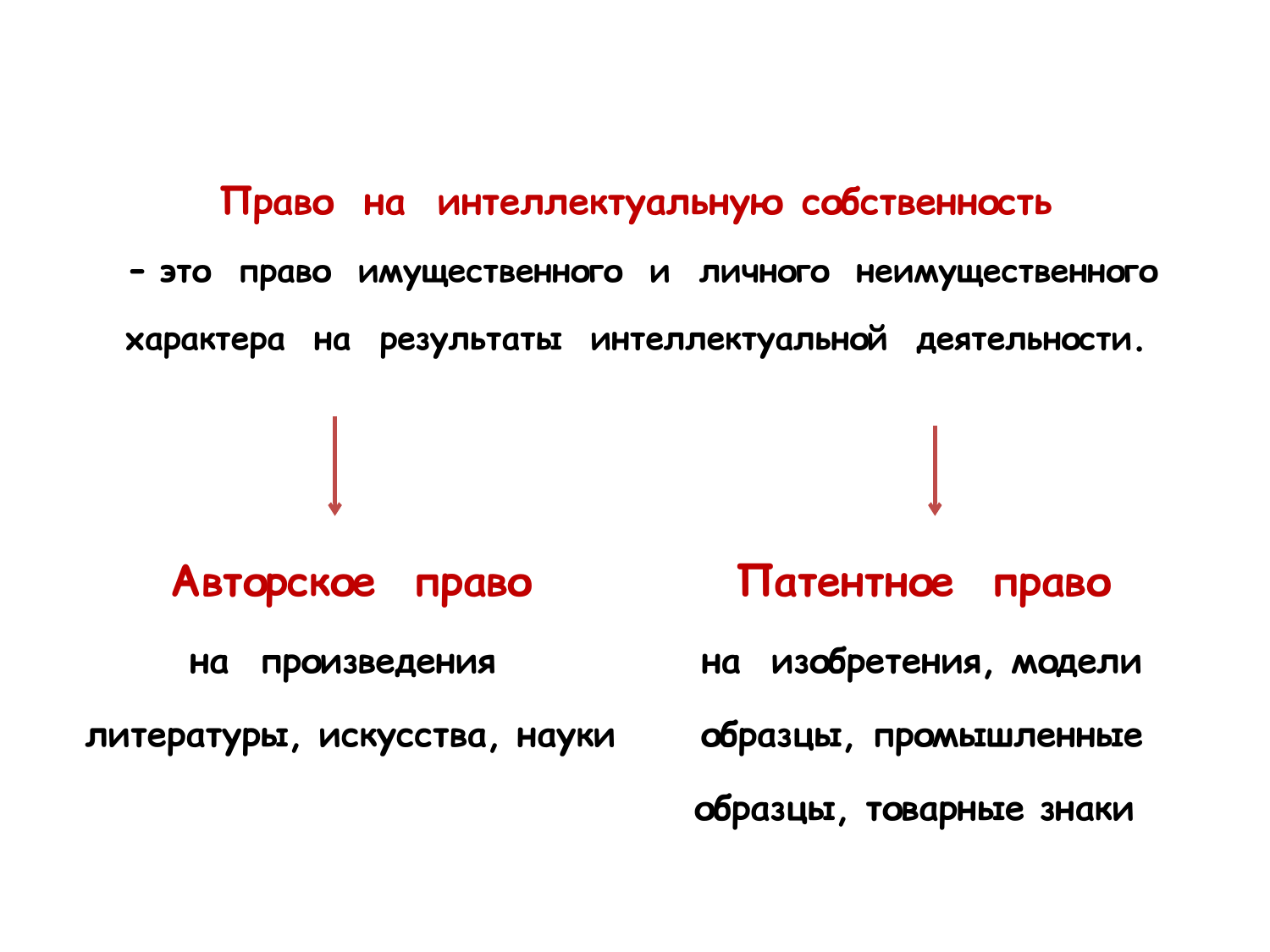

# Право  на  интеллектуальную  собственность – это  право  имущественного  и  личного  неимущественного характера  на  результаты  интеллектуальной  деятельности.
| Авторское право на произведения литературы, искусства, науки | Патентное право на изобретения, модели образцы, промышленные образцы, товарные знаки |
| --- | --- |